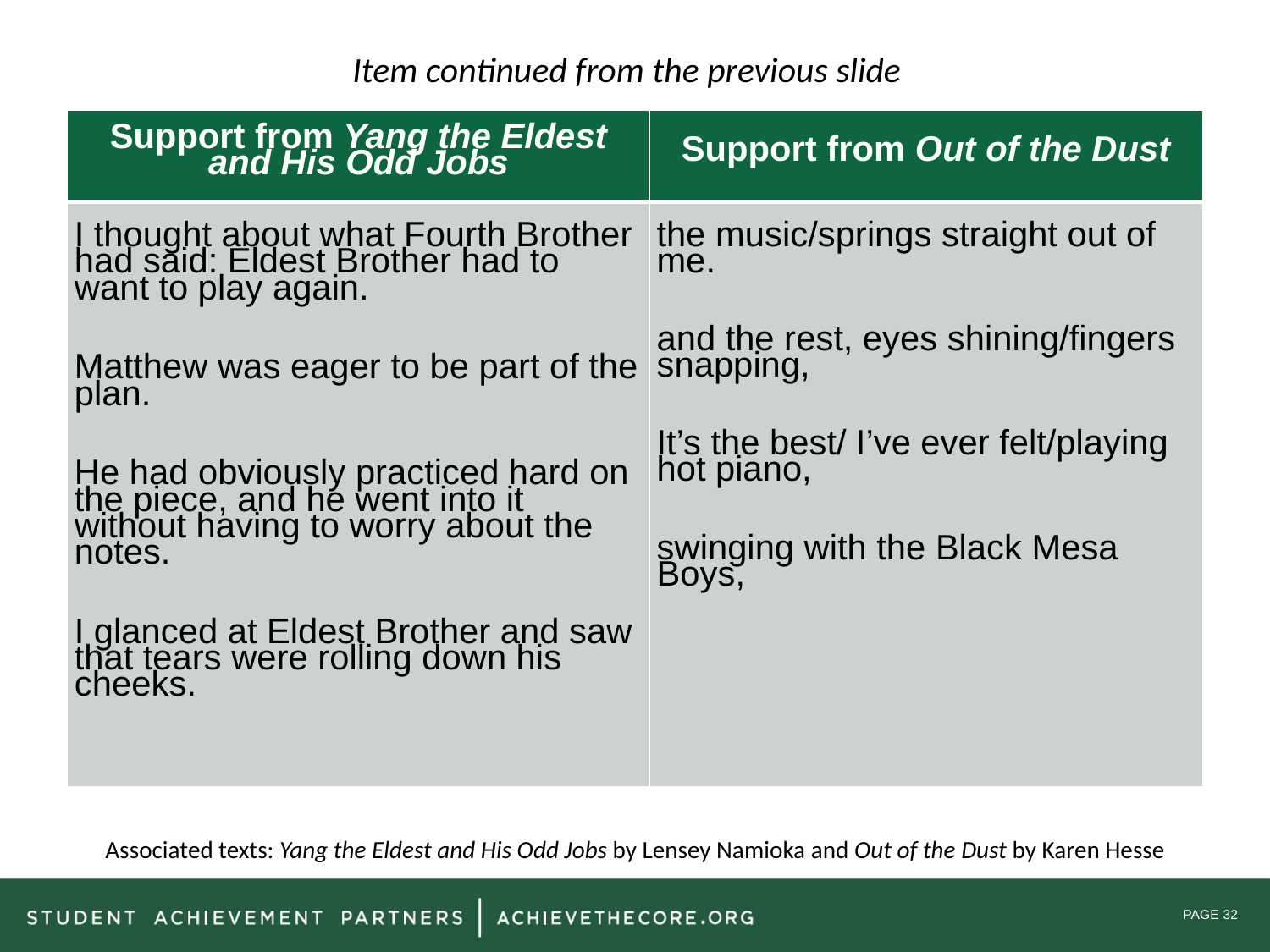

Item continued from the previous slide
| Support from Yang the Eldest and His Odd Jobs | Support from Out of the Dust |
| --- | --- |
| I thought about what Fourth Brother had said: Eldest Brother had to want to play again.   Matthew was eager to be part of the plan.   He had obviously practiced hard on the piece, and he went into it without having to worry about the notes.   I glanced at Eldest Brother and saw that tears were rolling down his cheeks. | the music/springs straight out of me.   and the rest, eyes shining/fingers snapping,   It’s the best/ I’ve ever felt/playing hot piano,   swinging with the Black Mesa Boys, |
Associated texts: Yang the Eldest and His Odd Jobs by Lensey Namioka and Out of the Dust by Karen Hesse
Associated texts: Yang the Eldest and His Odd Jobs by Lensey Namioka and Out of the Dust by Karen Hesse